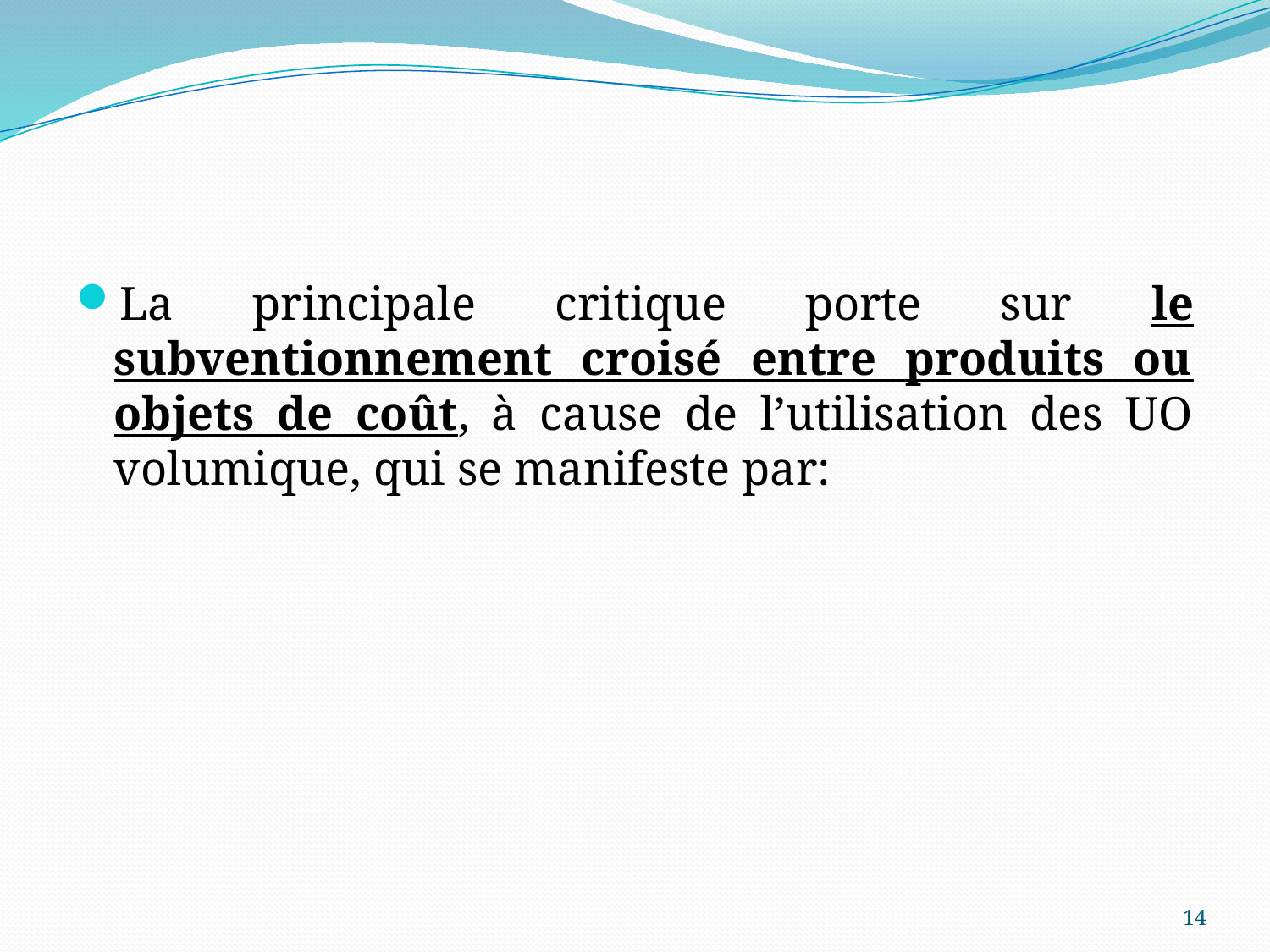

#
La principale critique porte sur le subventionnement croisé entre produits ou objets de coût, à cause de l’utilisation des UO volumique, qui se manifeste par:

14